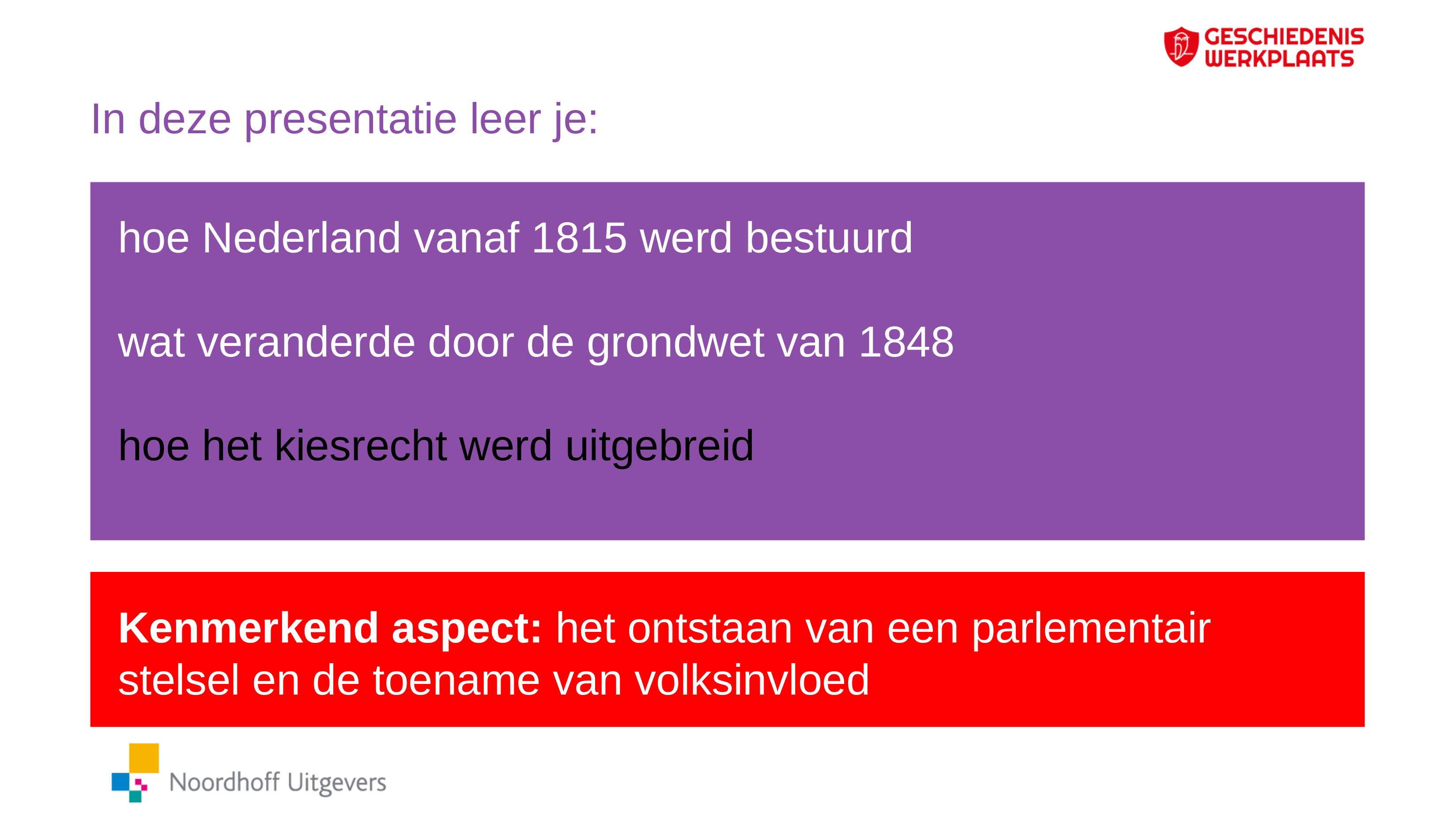

# In deze presentatie leer je:
hoe Nederland vanaf 1815 werd bestuurd

wat veranderde door de grondwet van 1848

hoe het kiesrecht werd uitgebreid
Kenmerkend aspect: het ontstaan van een parlementair stelsel en de toename van volksinvloed